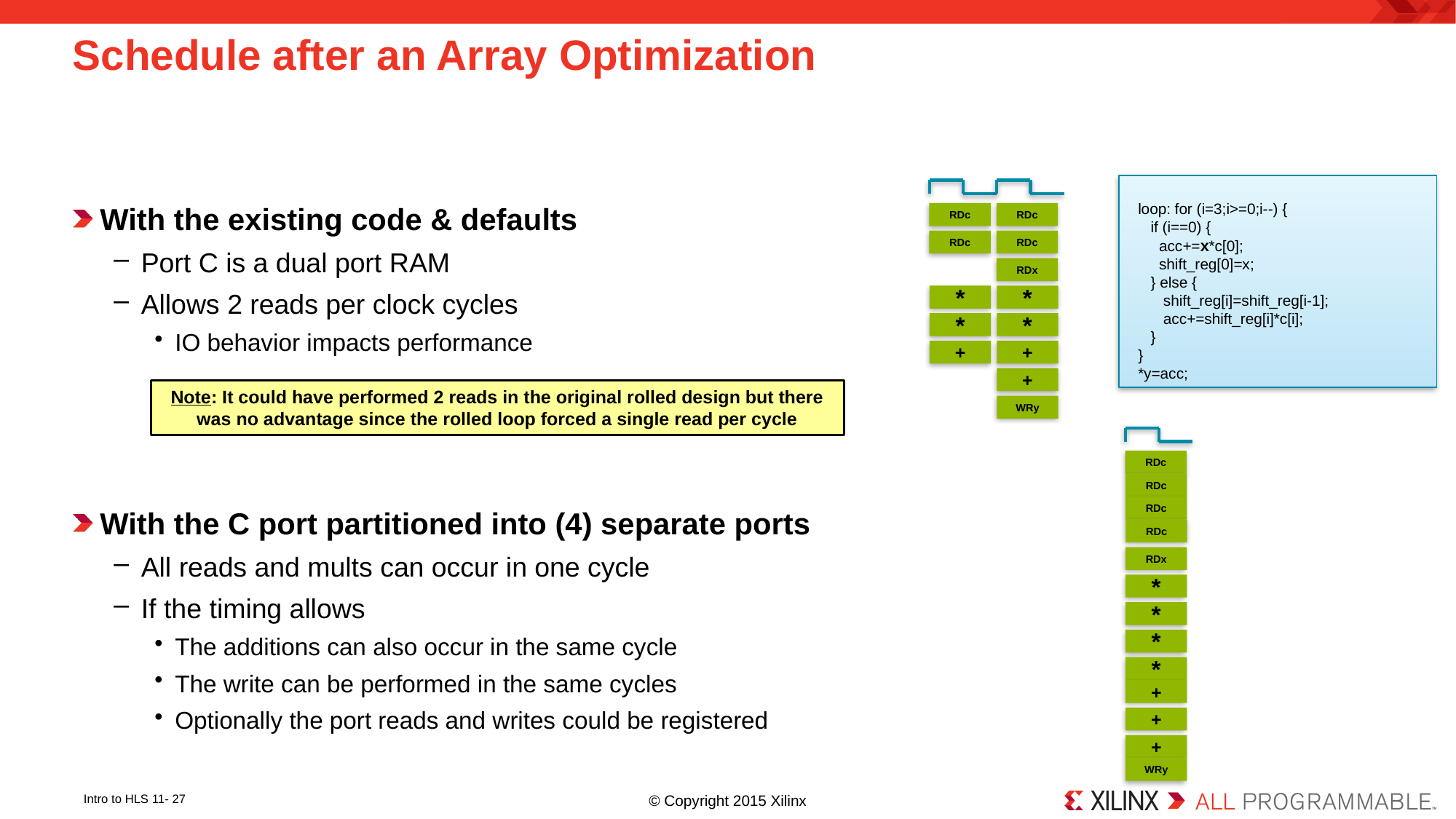

# Schedule after an Array Optimization

  loop: for (i=3;i>=0;i--) {
     if (i==0) {
       acc+=x*c[0];
       shift_reg[0]=x;
     } else {
        shift_reg[i]=shift_reg[i-1];
        acc+=shift_reg[i]*c[i];
     }
  }
  *y=acc;
With the existing code & defaults
Port C is a dual port RAM
Allows 2 reads per clock cycles
IO behavior impacts performance

With the C port partitioned into (4) separate ports
All reads and mults can occur in one cycle
If the timing allows
The additions can also occur in the same cycle
The write can be performed in the same cycles
Optionally the port reads and writes could be registered

RDc
RDc
RDc
RDc
RDx
*
*
*
*
+
+
+
Note: It could have performed 2 reads in the original rolled design but there was no advantage since the rolled loop forced a single read per cycle
WRy
RDc
RDc
RDc
RDc
RDx
*
*
*
*
+
+
+
WRy
Intro to HLS 11- 27
© Copyright 2015 Xilinx